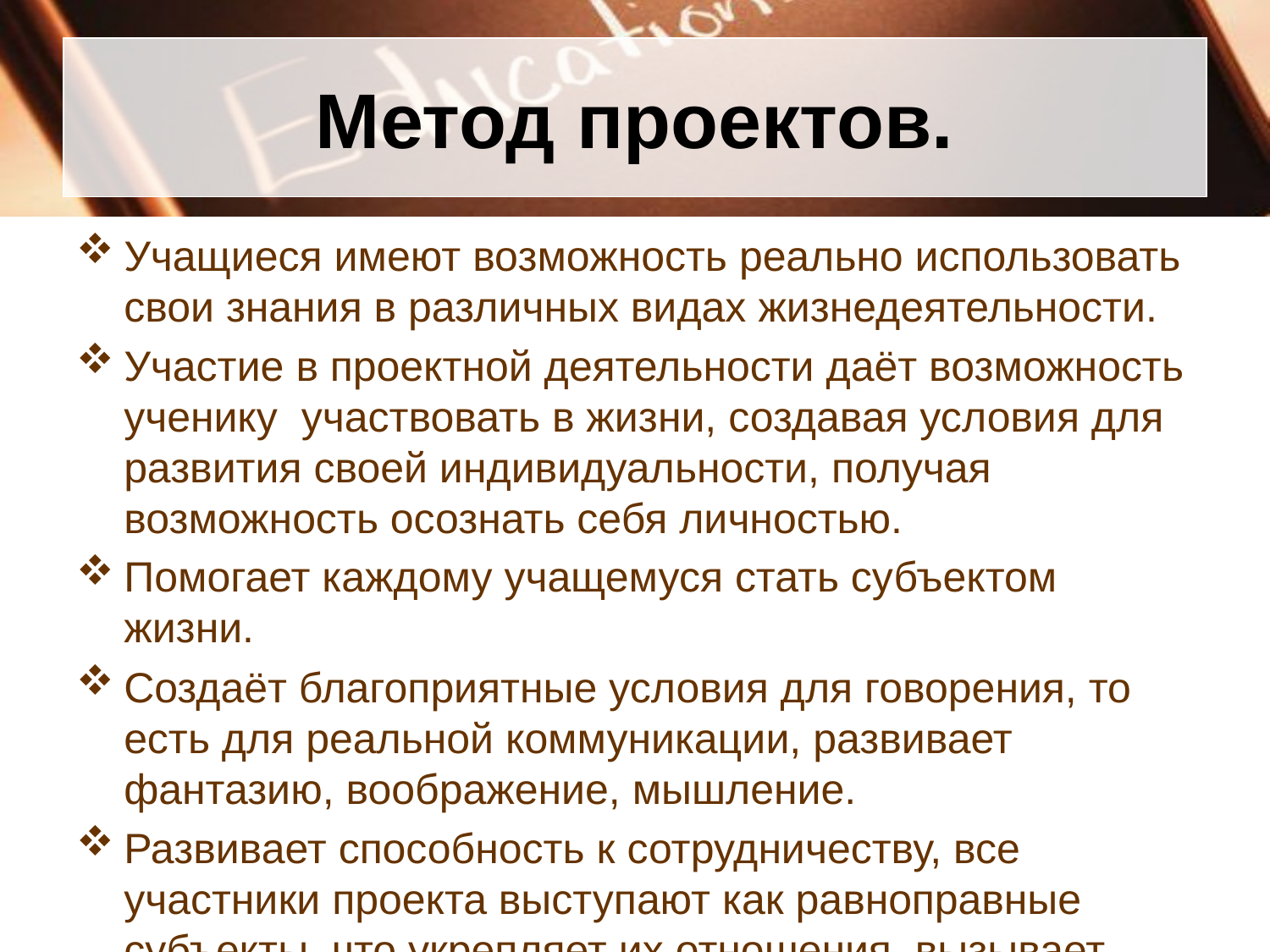

# Метод проектов.
Учащиеся имеют возможность реально использовать свои знания в различных видах жизнедеятельности.
Участие в проектной деятельности даёт возможность ученику  участвовать в жизни, создавая условия для развития своей индивидуальности, получая возможность осознать себя личностью.
Помогает каждому учащемуся стать субъектом жизни.
Создаёт благоприятные условия для говорения, то есть для реальной коммуникации, развивает фантазию, воображение, мышление.
Развивает способность к сотрудничеству, все участники проекта выступают как равноправные субъекты, что укрепляет их отношения, вызывает интерес друг к другу.